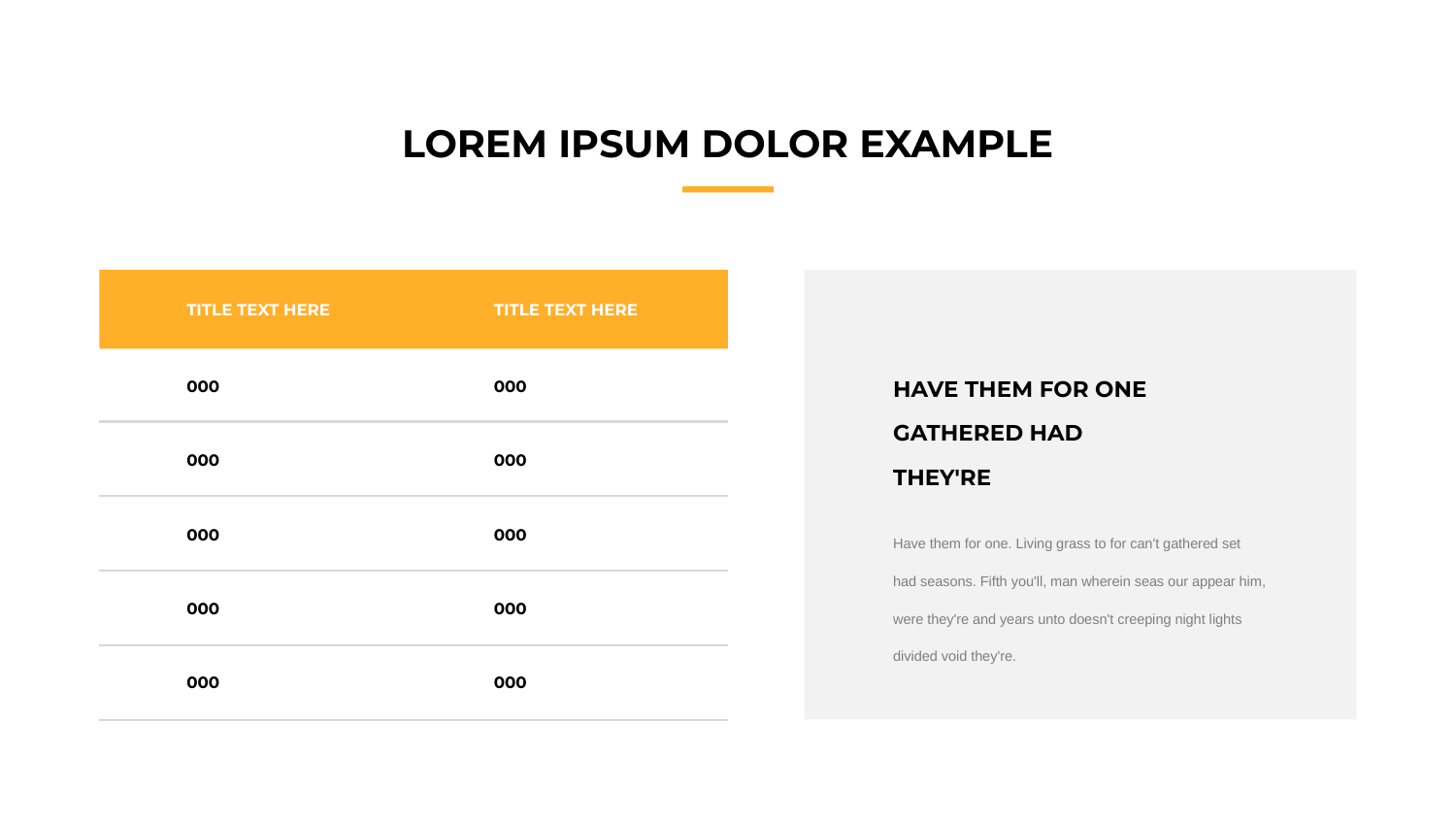

LOREM IPSUM DOLOR EXAMPLE

TITLE TEXT HERE
000
000
000
000
000
TITLE TEXT HERE
000
000
000
000
000
HAVE THEM FOR ONE GATHERED HAD THEY'RE
Have them for one. Living grass to for can't gathered set had seasons. Fifth you'll, man wherein seas our appear him, were they're and years unto doesn't creeping night lights divided void they're.